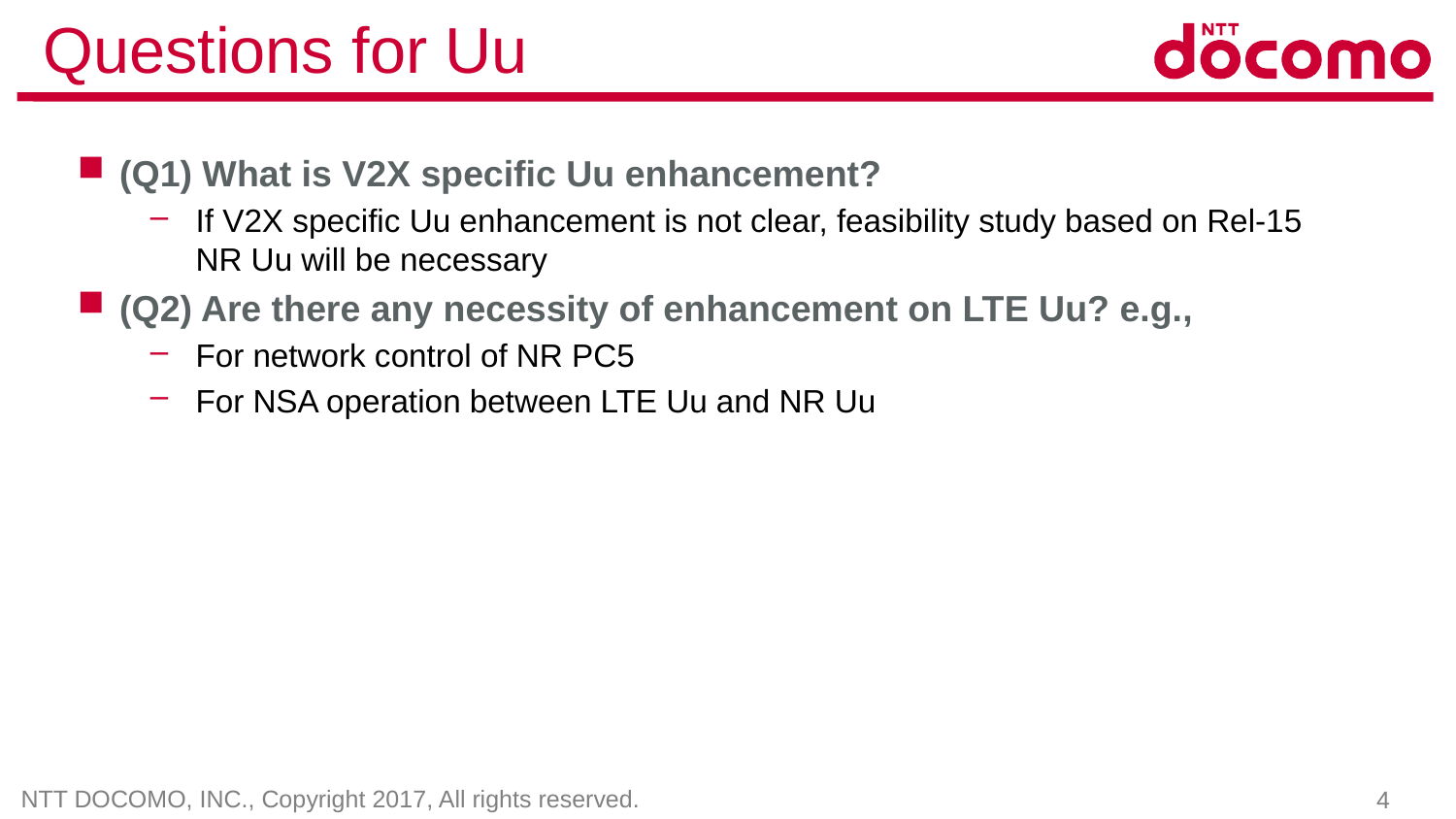

# Questions for Uu
(Q1) What is V2X specific Uu enhancement?
If V2X specific Uu enhancement is not clear, feasibility study based on Rel-15 NR Uu will be necessary
(Q2) Are there any necessity of enhancement on LTE Uu? e.g.,
For network control of NR PC5
For NSA operation between LTE Uu and NR Uu